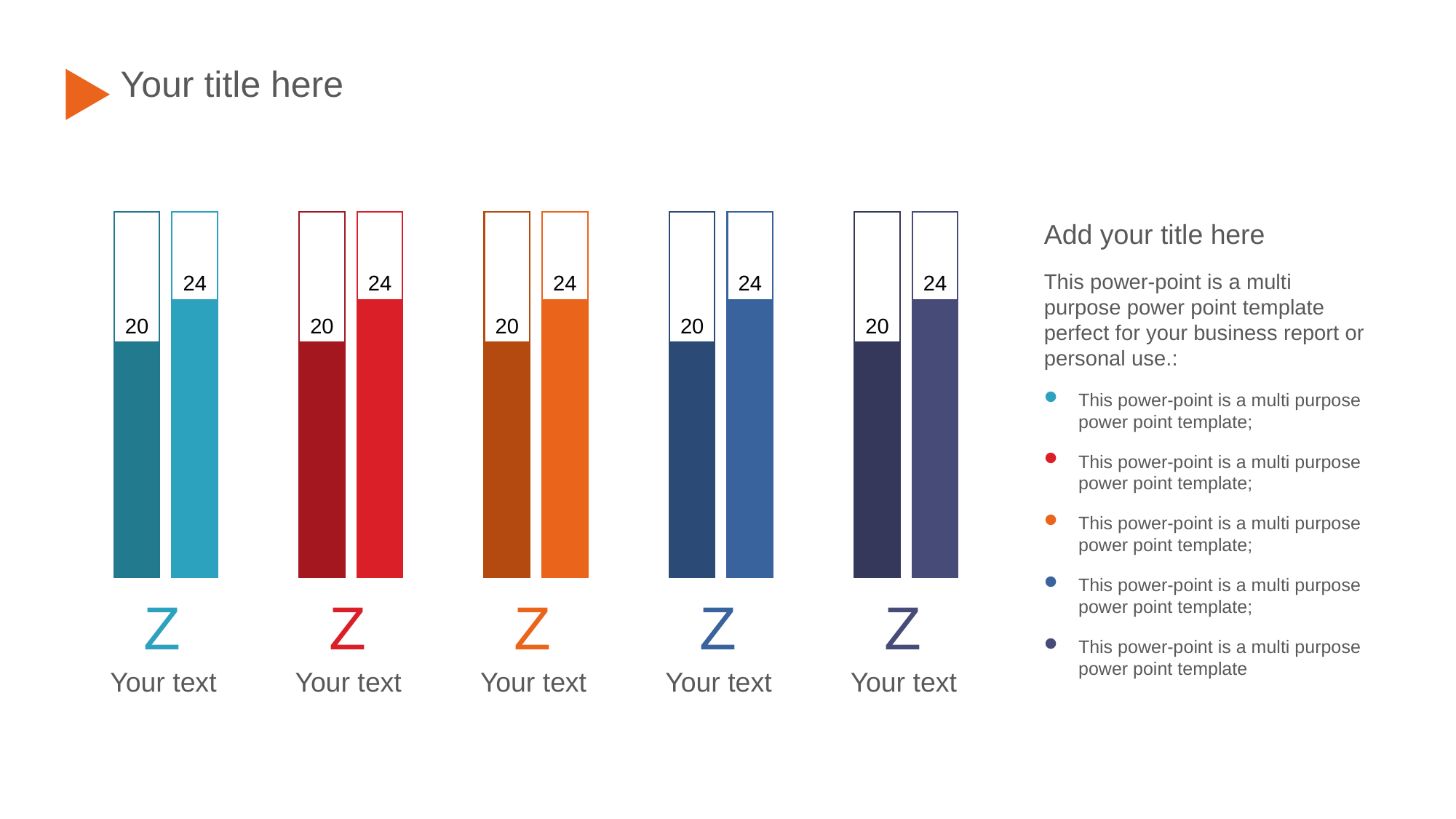

Your title here

24

20

Z

Your text

24

20

Z
Your text

24

20

Z
Your text

24

20

Z
Your text

24

20

Z
Your text
Add your title here
This power-point is a multi purpose power point template perfect for your business report or personal use.:
This power-point is a multi purpose power point template;
This power-point is a multi purpose power point template;
This power-point is a multi purpose power point template;
This power-point is a multi purpose power point template;
This power-point is a multi purpose power point template